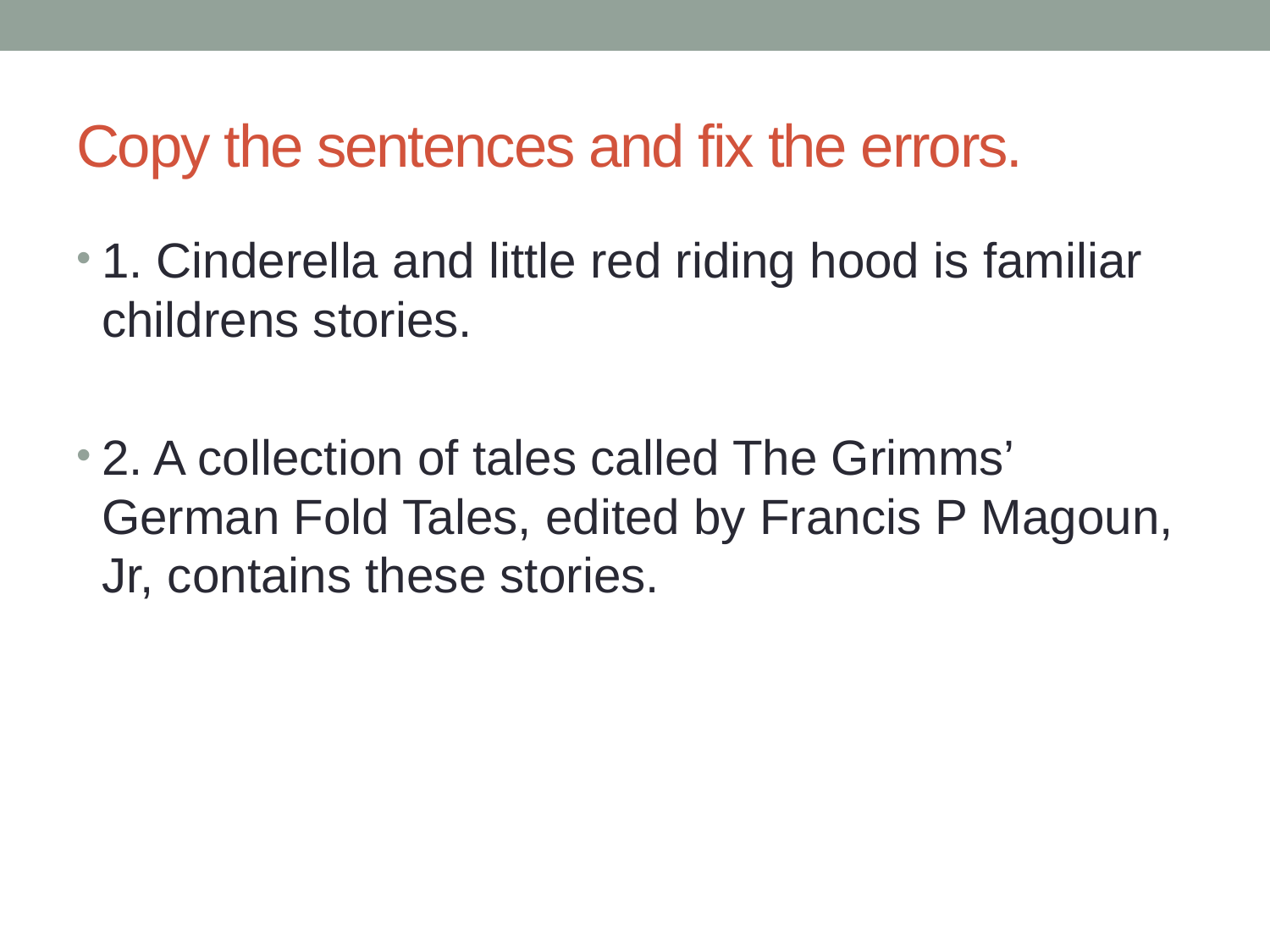

# Copy the sentences and fix the errors.
1. Cinderella and little red riding hood is familiar childrens stories.

2. A collection of tales called The Grimms’ German Fold Tales, edited by Francis P Magoun, Jr, contains these stories.